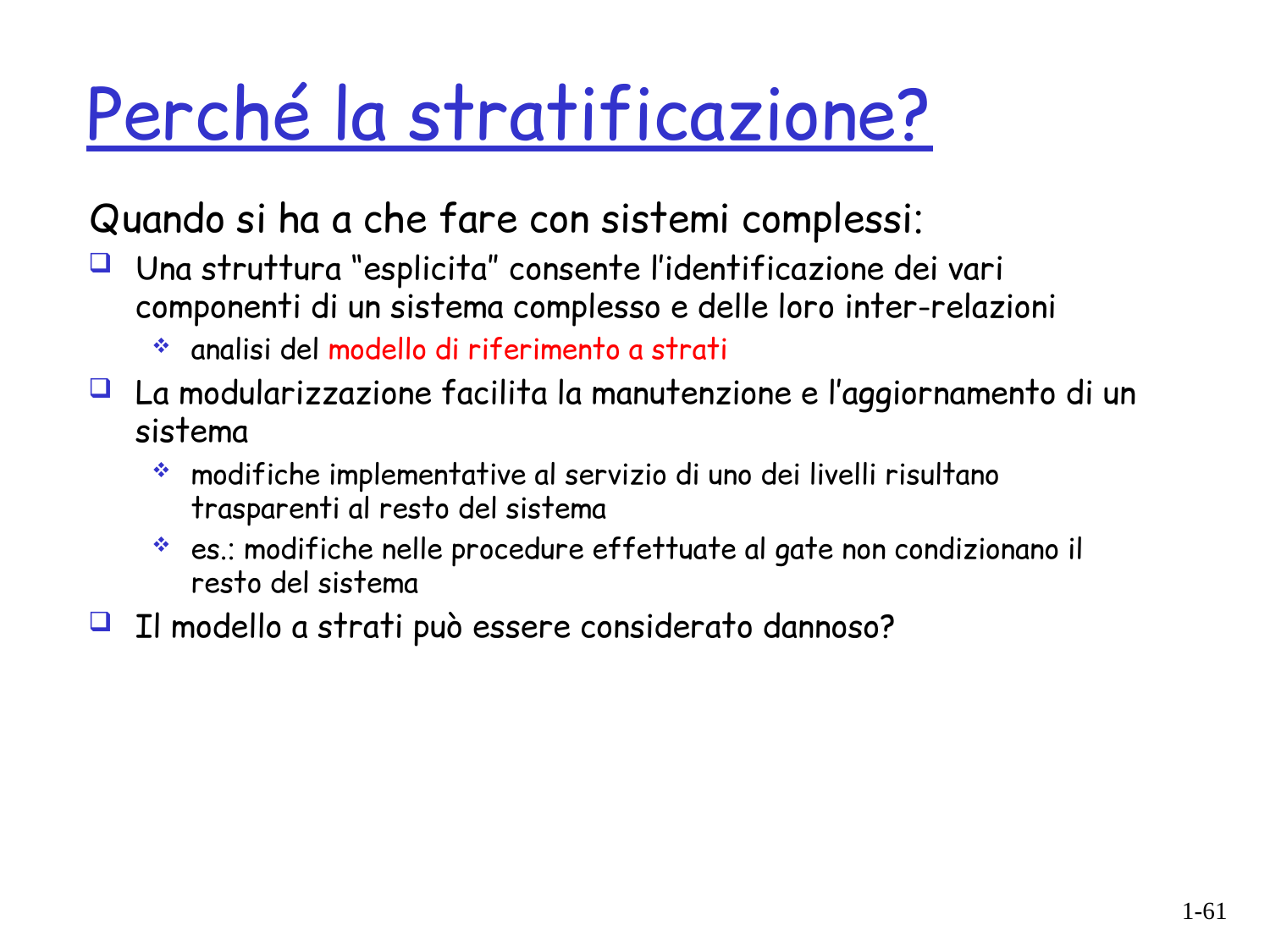

# Perché la stratificazione?
Quando si ha a che fare con sistemi complessi:
Una struttura “esplicita” consente l’identificazione dei vari componenti di un sistema complesso e delle loro inter-relazioni
analisi del modello di riferimento a strati
La modularizzazione facilita la manutenzione e l’aggiornamento di un sistema
modifiche implementative al servizio di uno dei livelli risultano trasparenti al resto del sistema
es.: modifiche nelle procedure effettuate al gate non condizionano il resto del sistema
Il modello a strati può essere considerato dannoso?
1-61